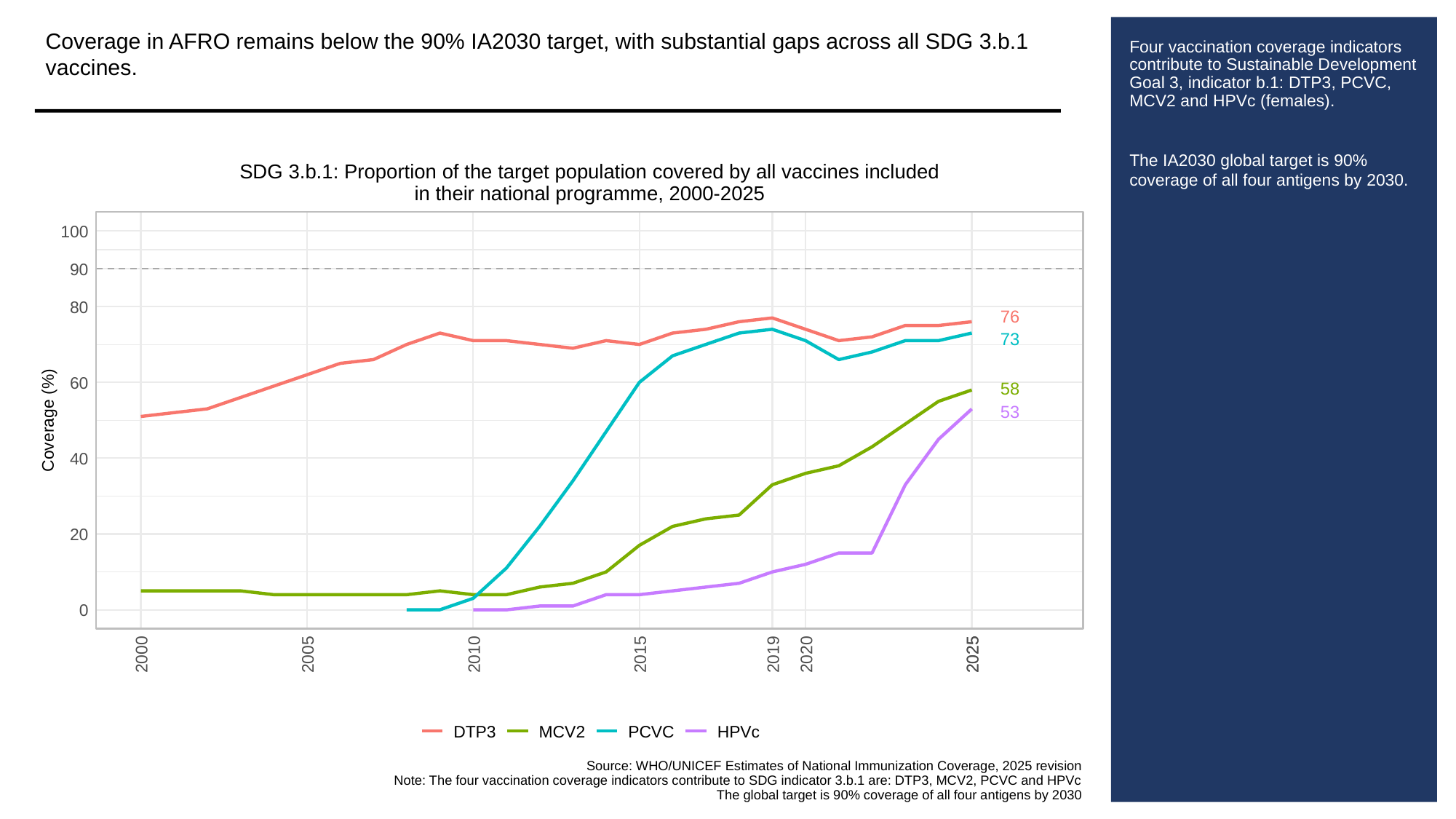

Coverage in AFRO remains below the 90% IA2030 target, with substantial gaps across all SDG 3.b.1 vaccines.
# Four vaccination coverage indicators contribute to Sustainable Development Goal 3, indicator b.1: DTP3, PCVC, MCV2 and HPVc (females).

The IA2030 global target is 90% coverage of all four antigens by 2030.

SDG 3.b.1: Proportion of the target population covered by all vaccines included
in their national programme, 2000-2025

100

90

80

76

73

60
58

53

Coverage (%)

40

20

0

2000
2005
2010
2015
2019
2020
2025
2025
DTP3
MCV2
PCVC
HPVc

Source: WHO/UNICEF Estimates of National Immunization Coverage, 2025 revision
Note: The four vaccination coverage indicators contribute to SDG indicator 3.b.1 are: DTP3, MCV2, PCVC and HPVc
The global target is 90% coverage of all four antigens by 2030